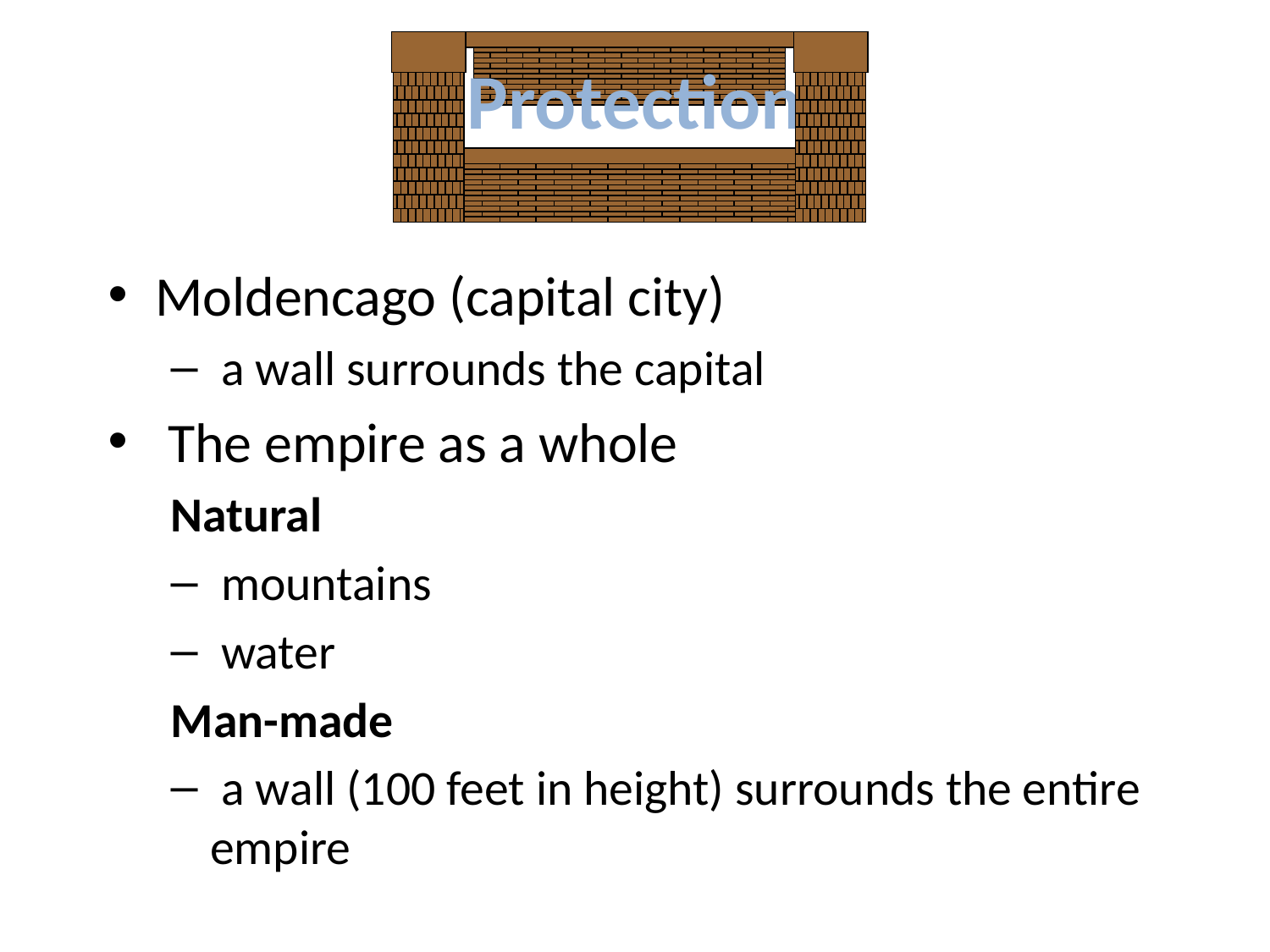

# Protection

Moldencago (capital city)
 a wall surrounds the capital
 The empire as a whole
Natural
 mountains
 water
Man-made
 a wall (100 feet in height) surrounds the entire empire